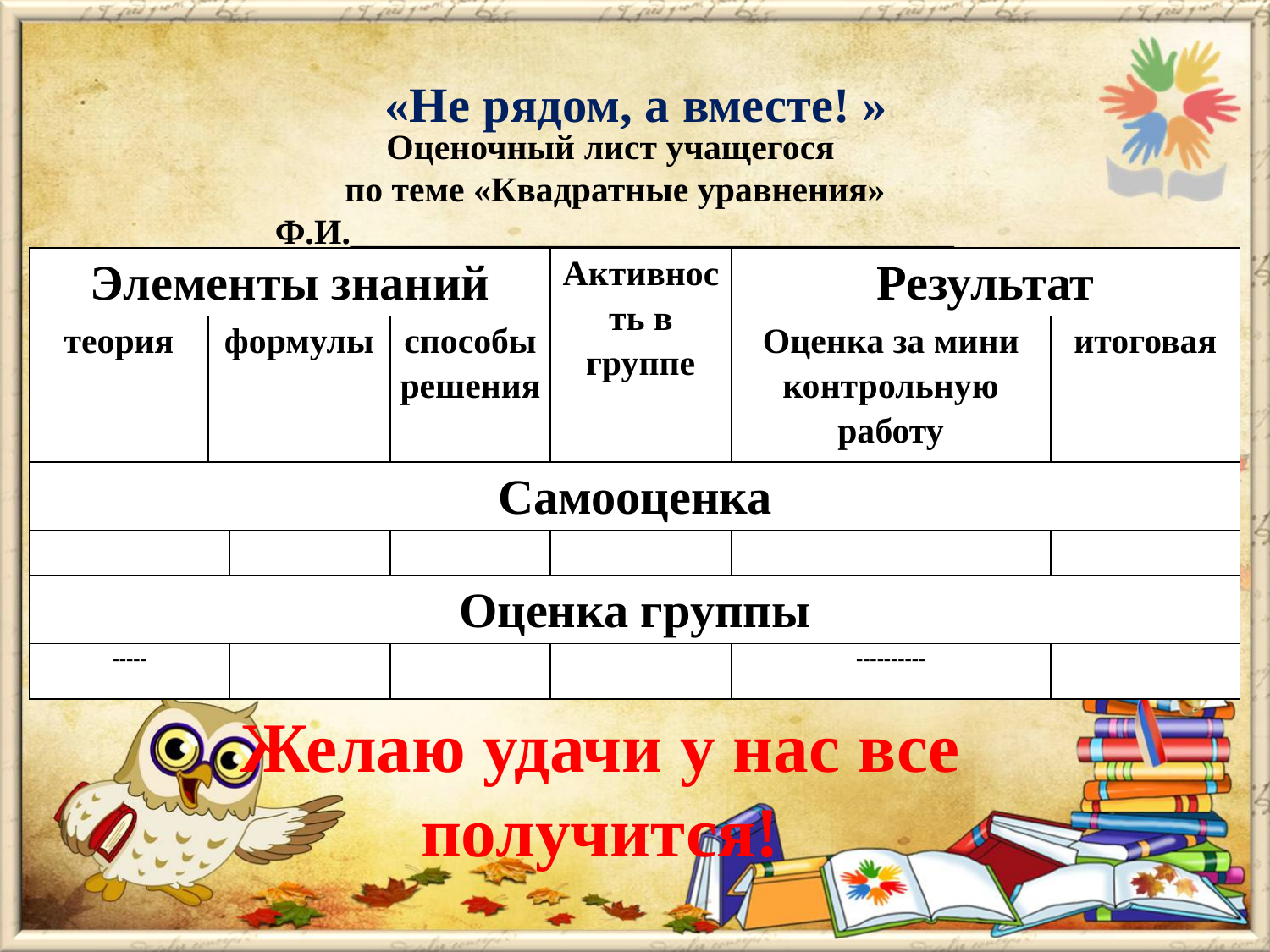

Оценочный лист учащегося
по теме «Квадратные уравнения»
Ф.И.__________________________________
# «Не рядом, а вместе! »
| Элементы знаний |  |  |  | Активность в группе | Результат |  |
| --- | --- | --- | --- | --- | --- | --- |
| теория | формулы |  | способы решения |  | Оценка за мини контрольную работу | итоговая |
| Самооценка |  |  |  |  |  |  |
|  |  |  |  |  |  |  |
| Оценка группы |  |  |  |  |  |  |
| ----- |  |  |  |  | ---------- |  |
Желаю удачи у нас все получится!